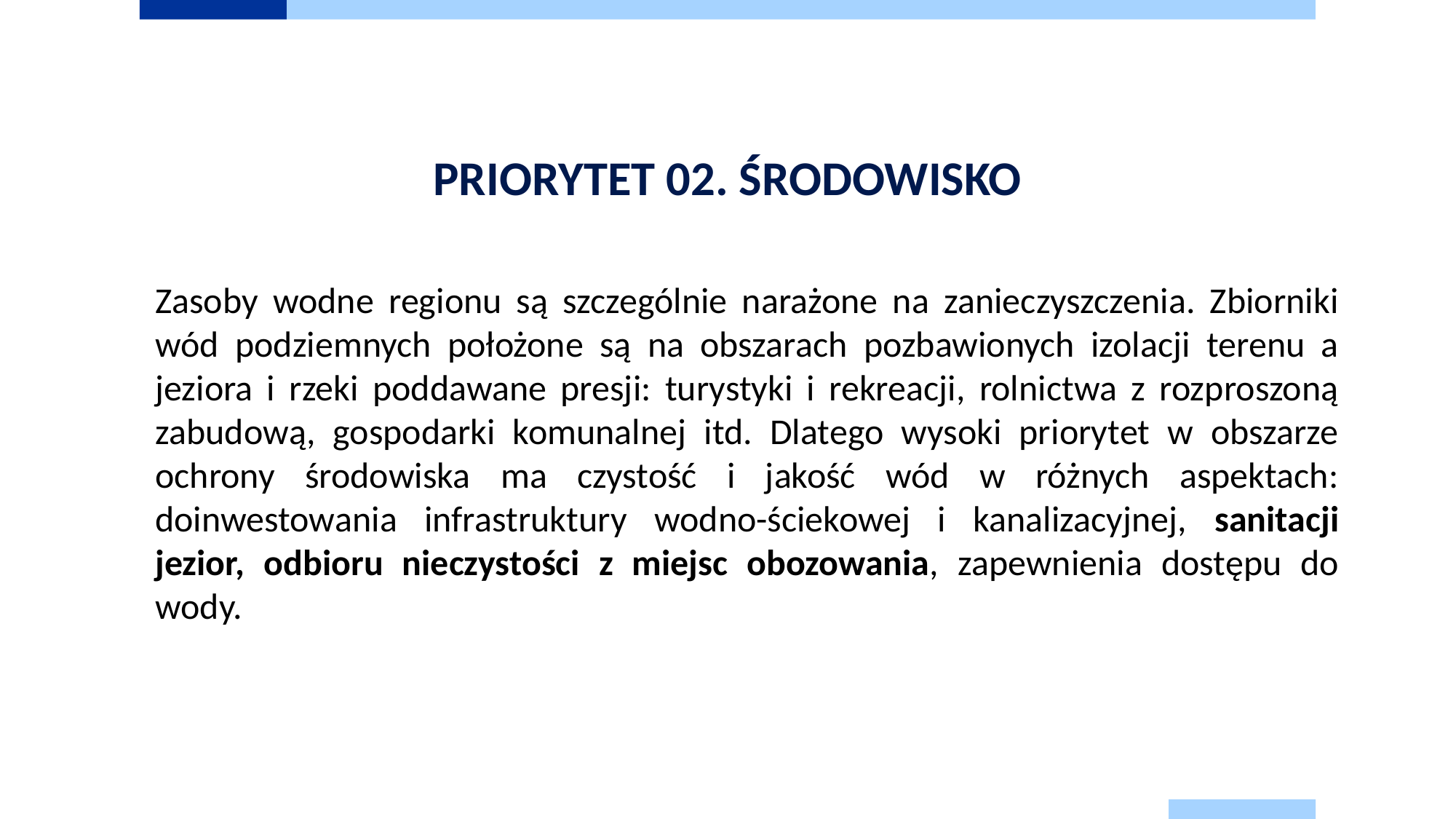

PRIORYTET 02. ŚRODOWISKO
Zasoby wodne regionu są szczególnie narażone na zanieczyszczenia. Zbiorniki wód podziemnych położone są na obszarach pozbawionych izolacji terenu a jeziora i rzeki poddawane presji: turystyki i rekreacji, rolnictwa z rozproszoną zabudową, gospodarki komunalnej itd. Dlatego wysoki priorytet w obszarze ochrony środowiska ma czystość i jakość wód w różnych aspektach: doinwestowania infrastruktury wodno-ściekowej i kanalizacyjnej, sanitacji jezior, odbioru nieczystości z miejsc obozowania, zapewnienia dostępu do wody.